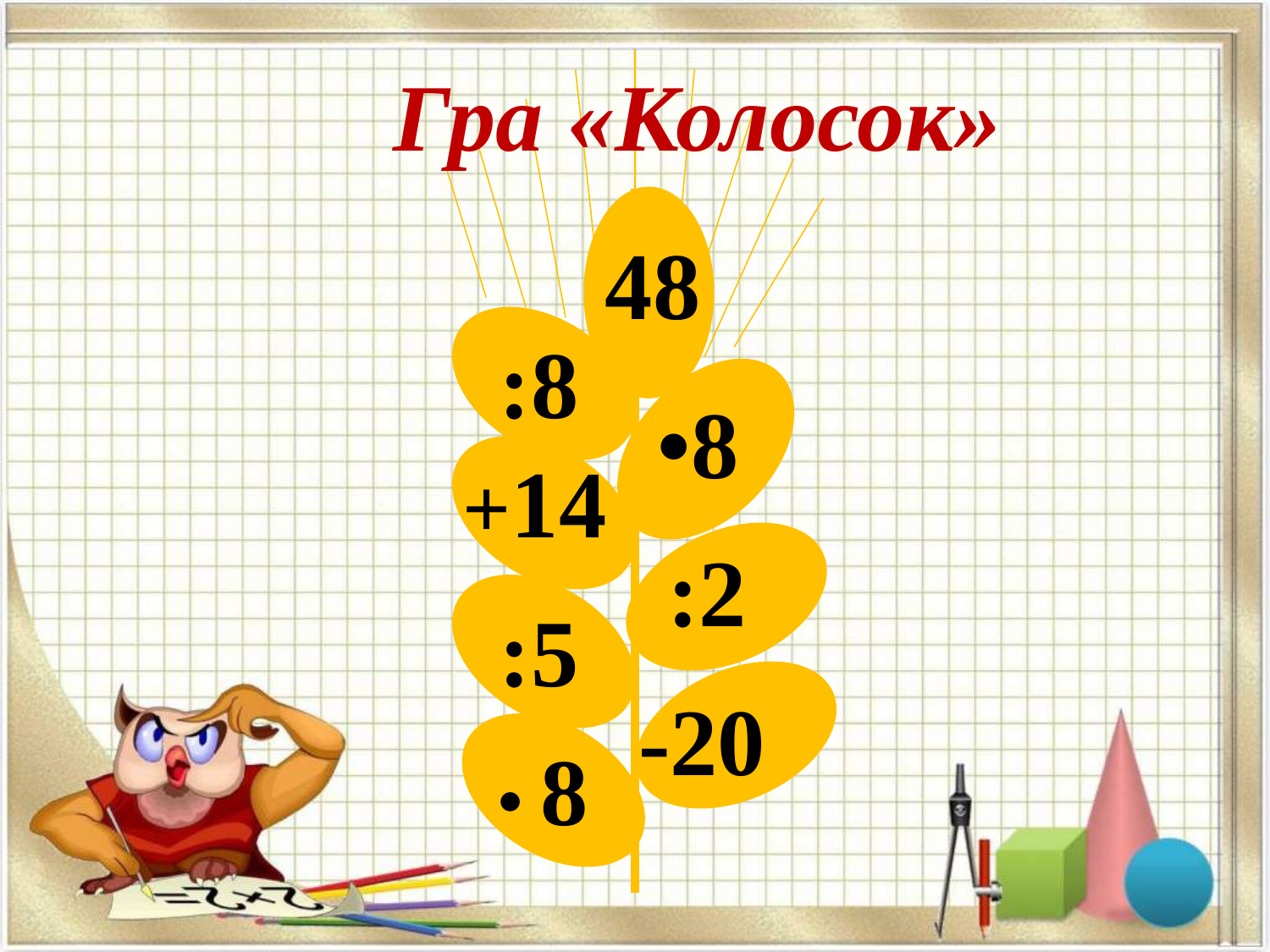

Гра «Колосок»
 48

:8

•8

+14

:2

:5

-20
• 8